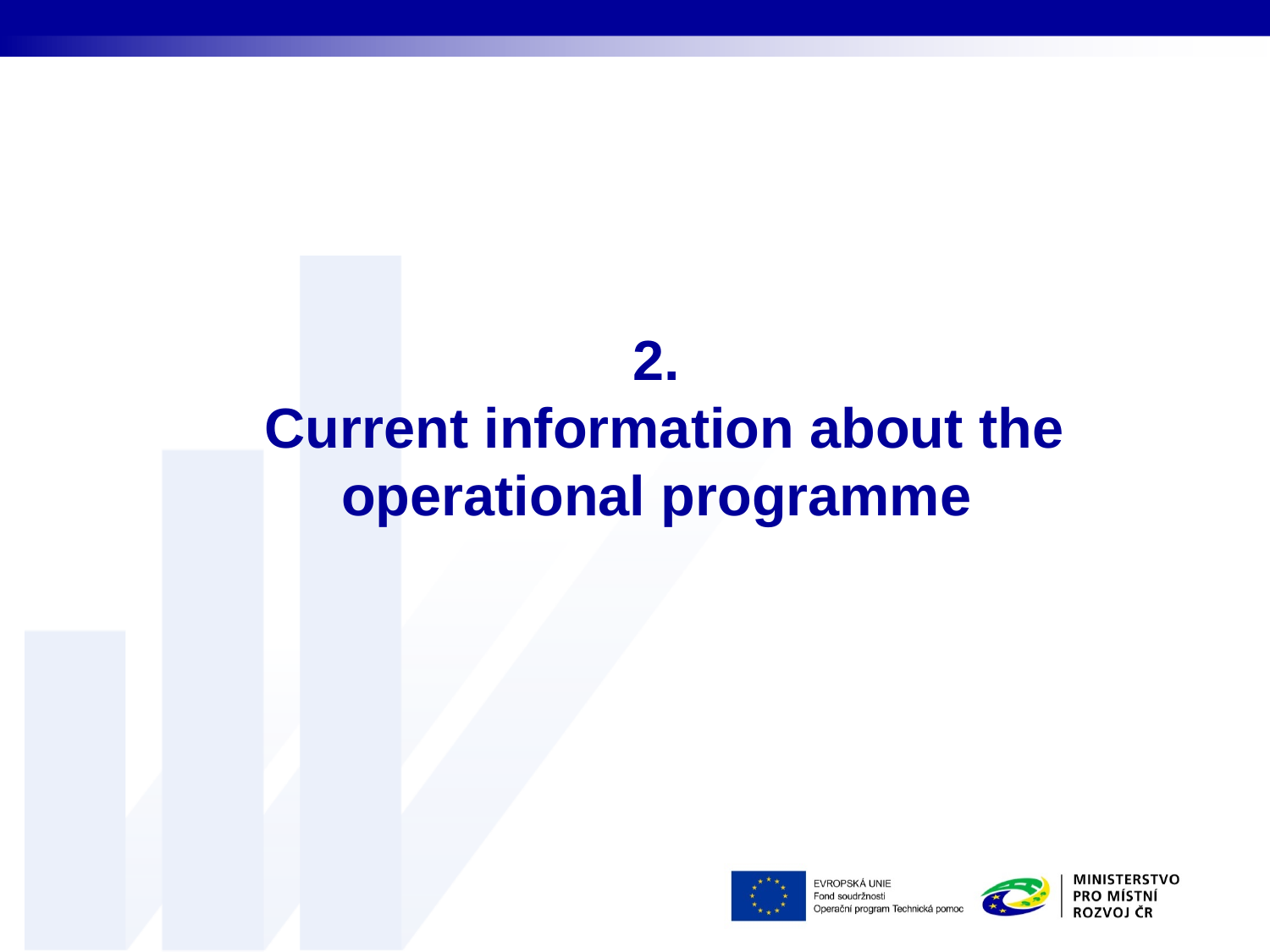

2.
Current information about the operational programme